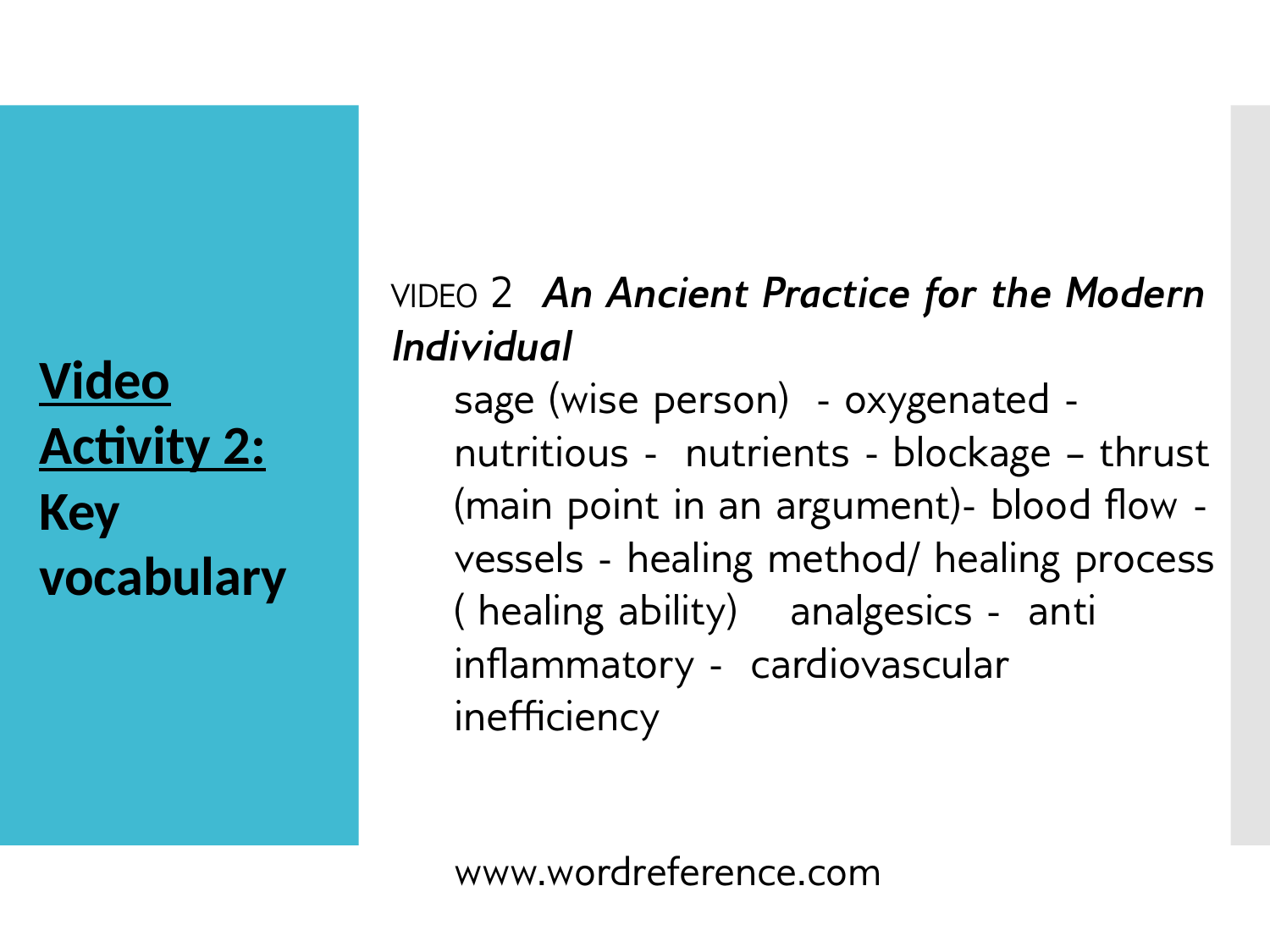

# Video Activity 2:  Key vocabulary
VIDEO 2  An Ancient Practice for the Modern Individual
sage (wise person)  - oxygenated - nutritious -  nutrients - blockage – thrust (main point in an argument)- blood flow - vessels - healing method/ healing process ( healing ability)    analgesics -  anti inflammatory -  cardiovascular inefficiency

www.wordreference.com